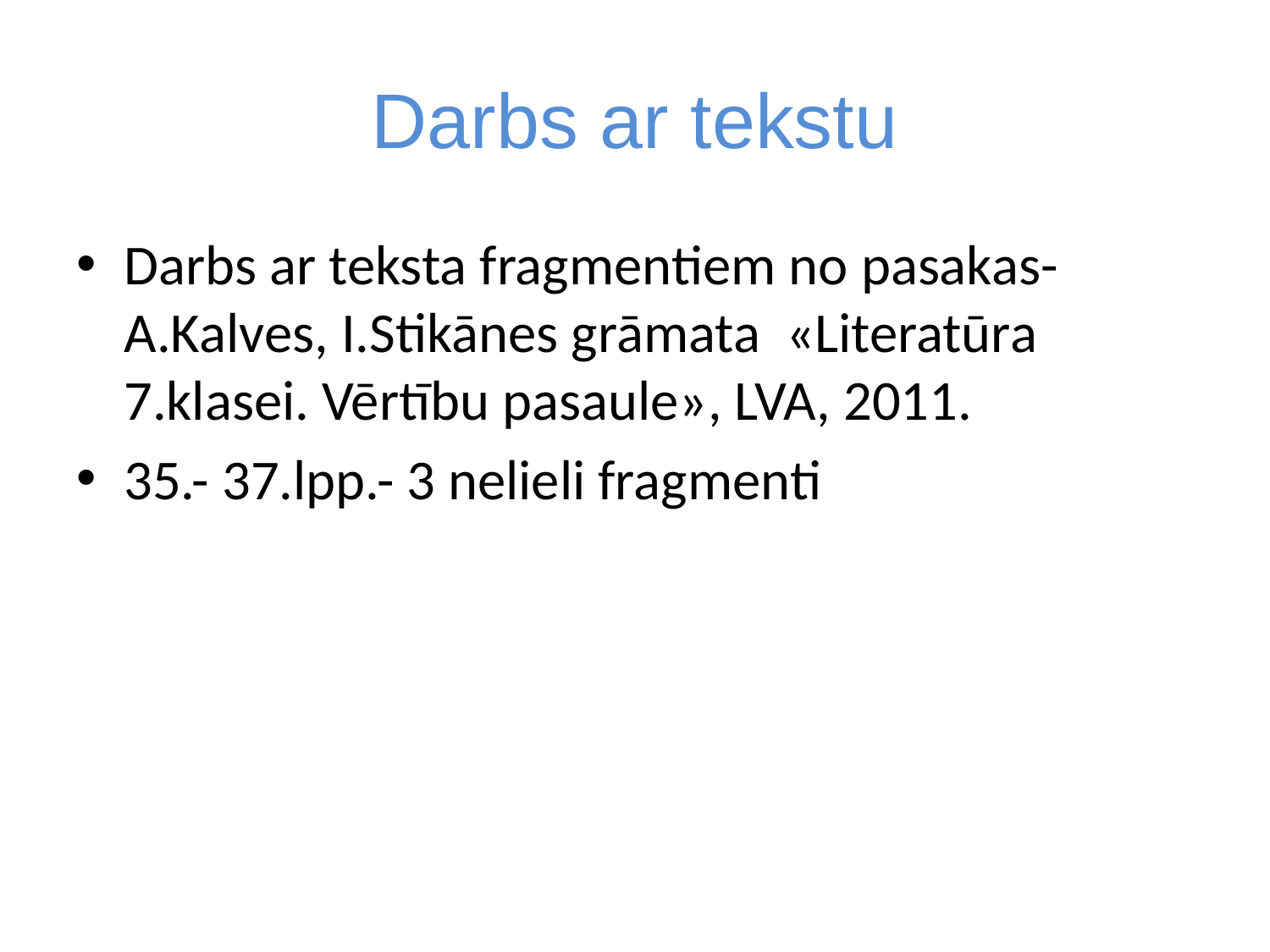

# Darbs ar tekstu
Darbs ar teksta fragmentiem no pasakas- A.Kalves, I.Stikānes grāmata  «Literatūra 7.klasei. Vērtību pasaule», LVA, 2011.
35.- 37.lpp.- 3 nelieli fragmenti